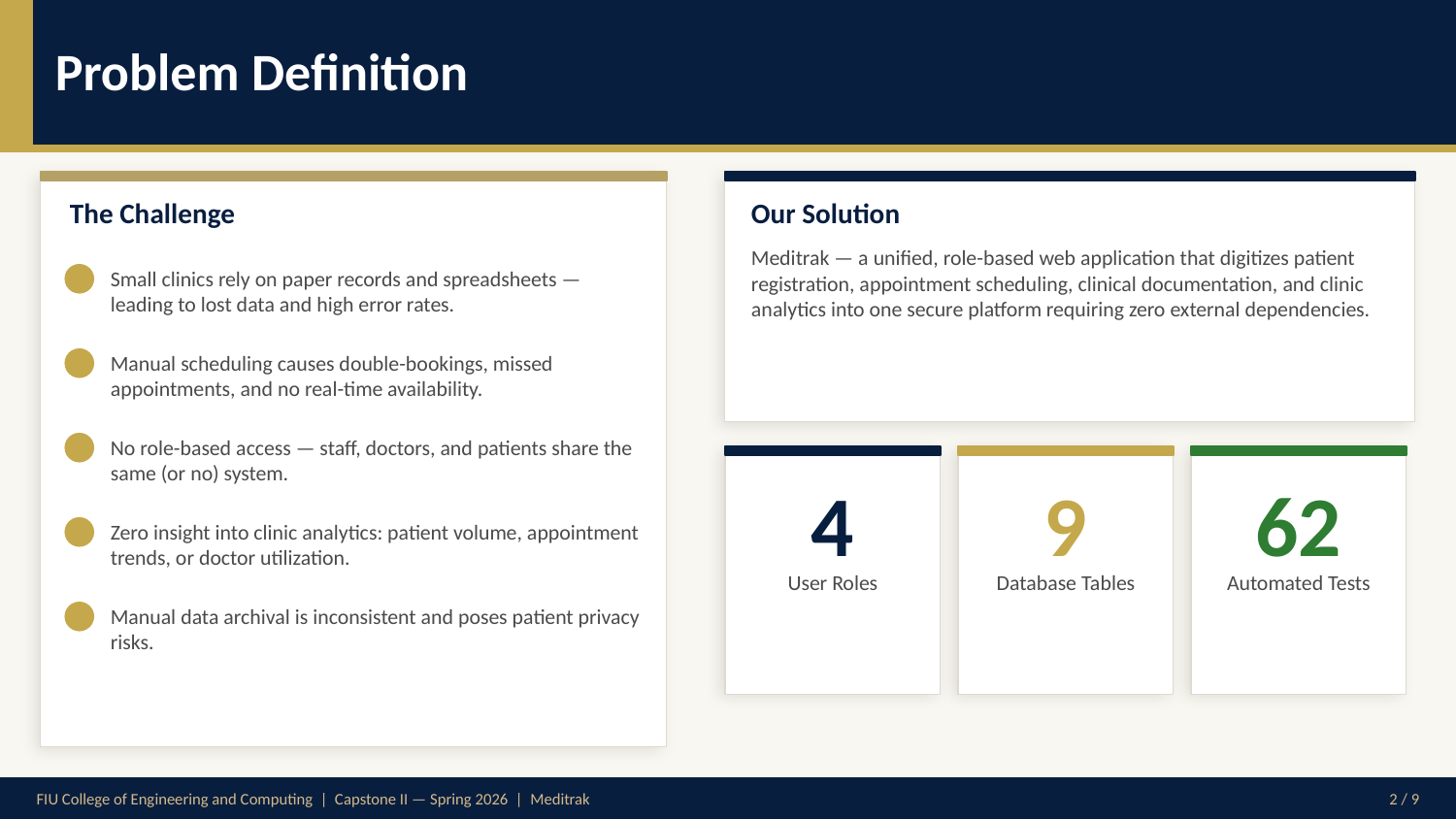

Problem Definition

The Challenge
Our Solution
Meditrak — a unified, role-based web application that digitizes patient registration, appointment scheduling, clinical documentation, and clinic analytics into one secure platform requiring zero external dependencies.
Small clinics rely on paper records and spreadsheets — leading to lost data and high error rates.

Manual scheduling causes double-bookings, missed appointments, and no real-time availability.

No role-based access — staff, doctors, and patients share the same (or no) system.

4
9
62
Zero insight into clinic analytics: patient volume, appointment trends, or doctor utilization.

User Roles
Database Tables
Automated Tests
Manual data archival is inconsistent and poses patient privacy risks.

FIU College of Engineering and Computing  |  Capstone II — Spring 2026  |  Meditrak
2 / 9